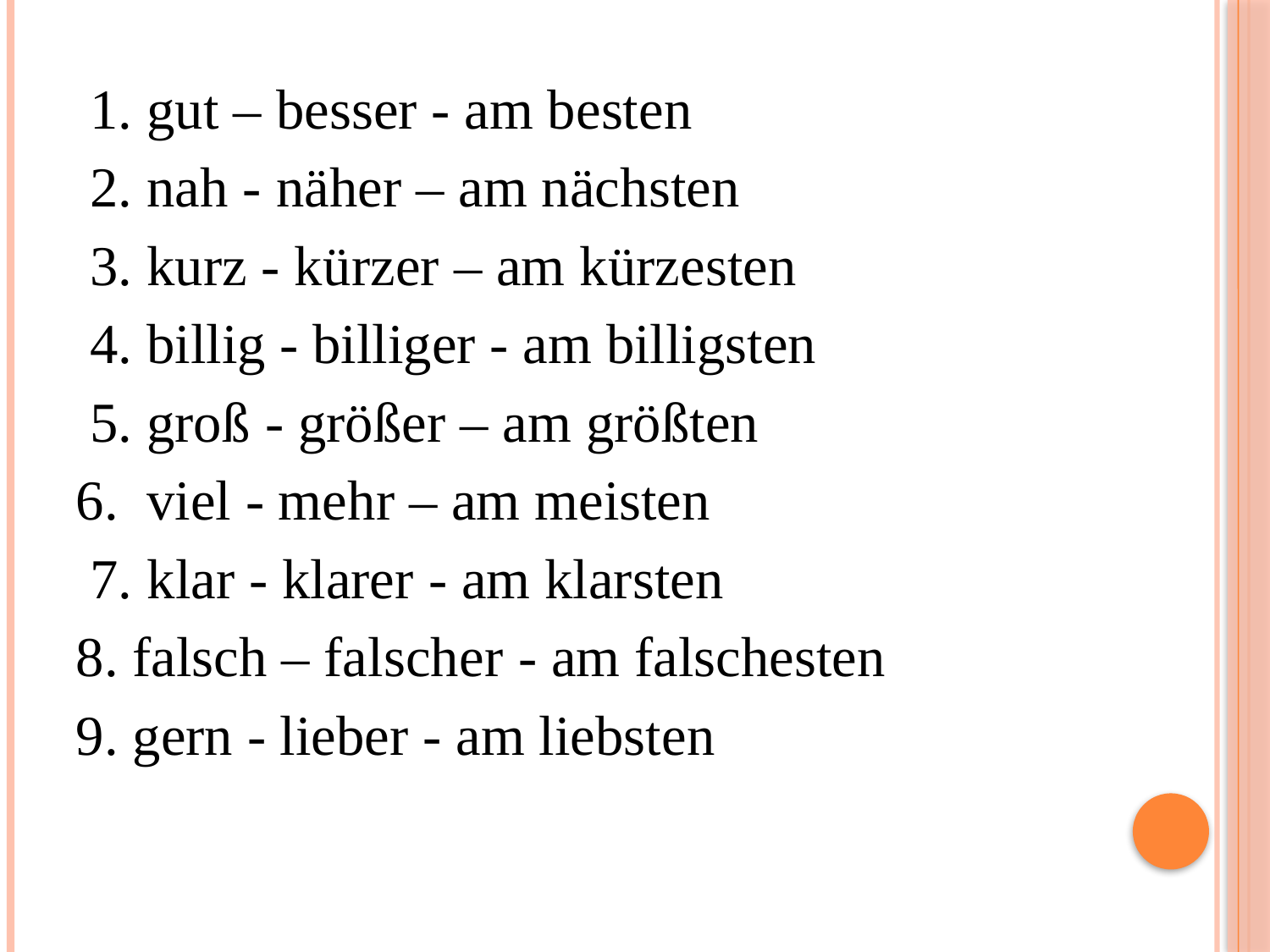

1. gut – besser - am besten
 2. nah - näher – am nächsten
 3. kurz - kürzer – am kürzesten
 4. billig - billiger - am billigsten
 5. groß - größer – am größten
6.  viel - mehr – am meisten
 7. klar - klarer - am klarsten
8. falsch – falscher - am falschesten
9. gern - lieber - am liebsten